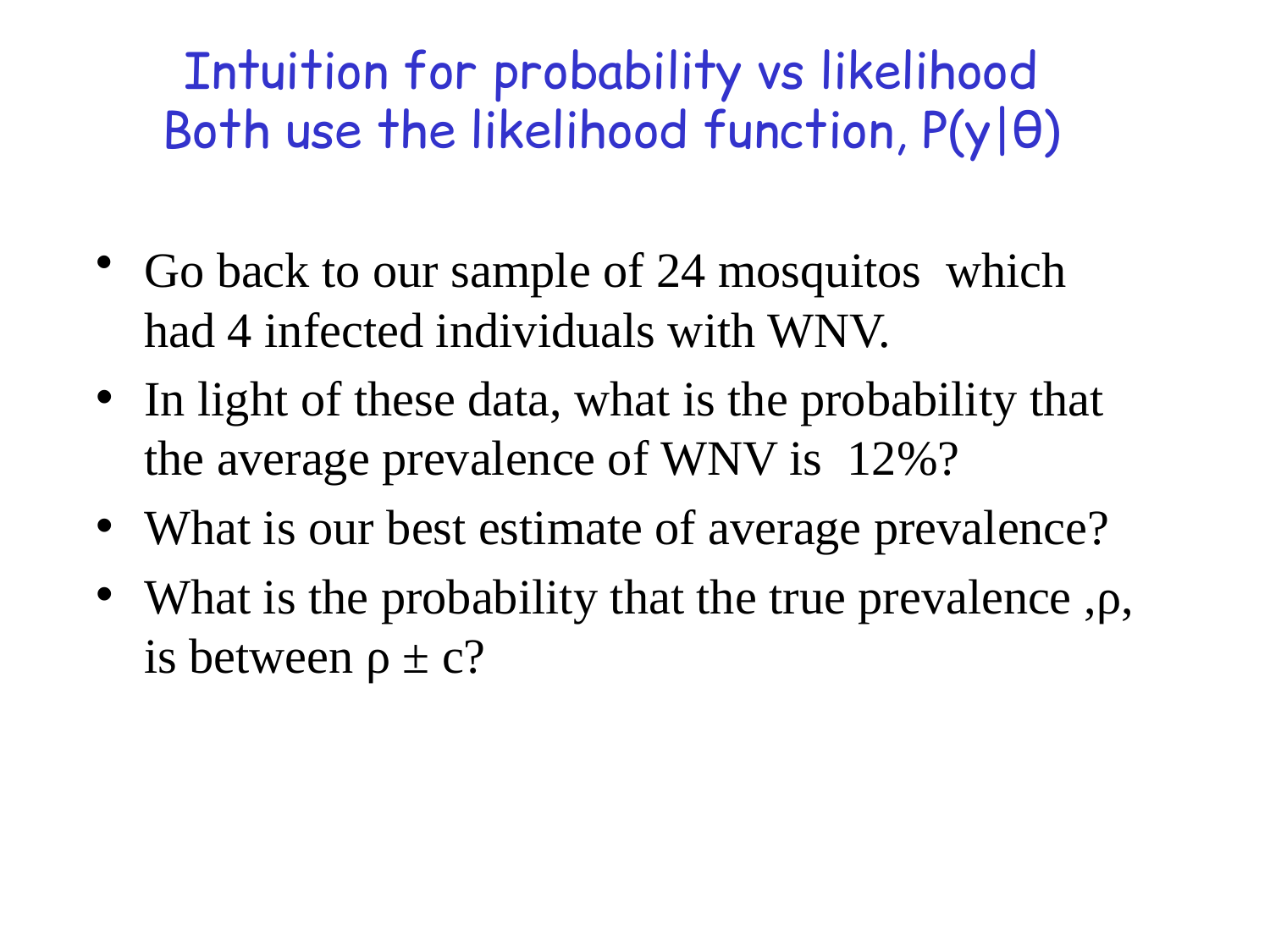

# Intuition for probability vs likelihood
Both use the likelihood function, P(y|θ)
Go back to our sample of 24 mosquitos  which had 4 infected individuals with WNV.
In light of these data, what is the probability that the average prevalence of WNV is  12%?
What is our best estimate of average prevalence?
What is the probability that the true prevalence ,ρ, is between ρ ± c?